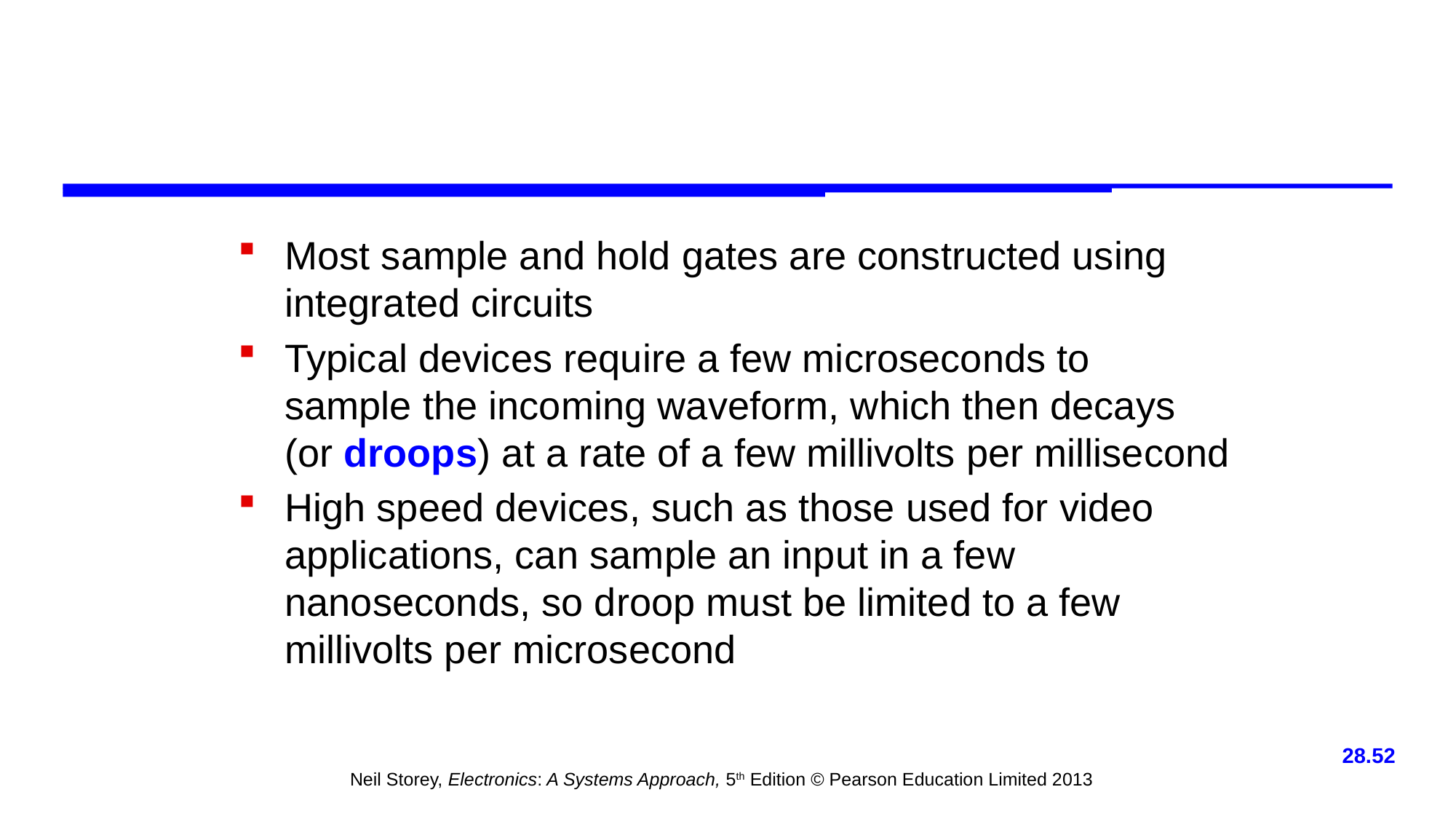

Most sample and hold gates are constructed using integrated circuits
Typical devices require a few microseconds to
sample the incoming waveform, which then decays
(or droops) at a rate of a few millivolts per millisecond
High speed devices, such as those used for video applications, can sample an input in a few nanoseconds, so droop must be limited to a few millivolts per microsecond